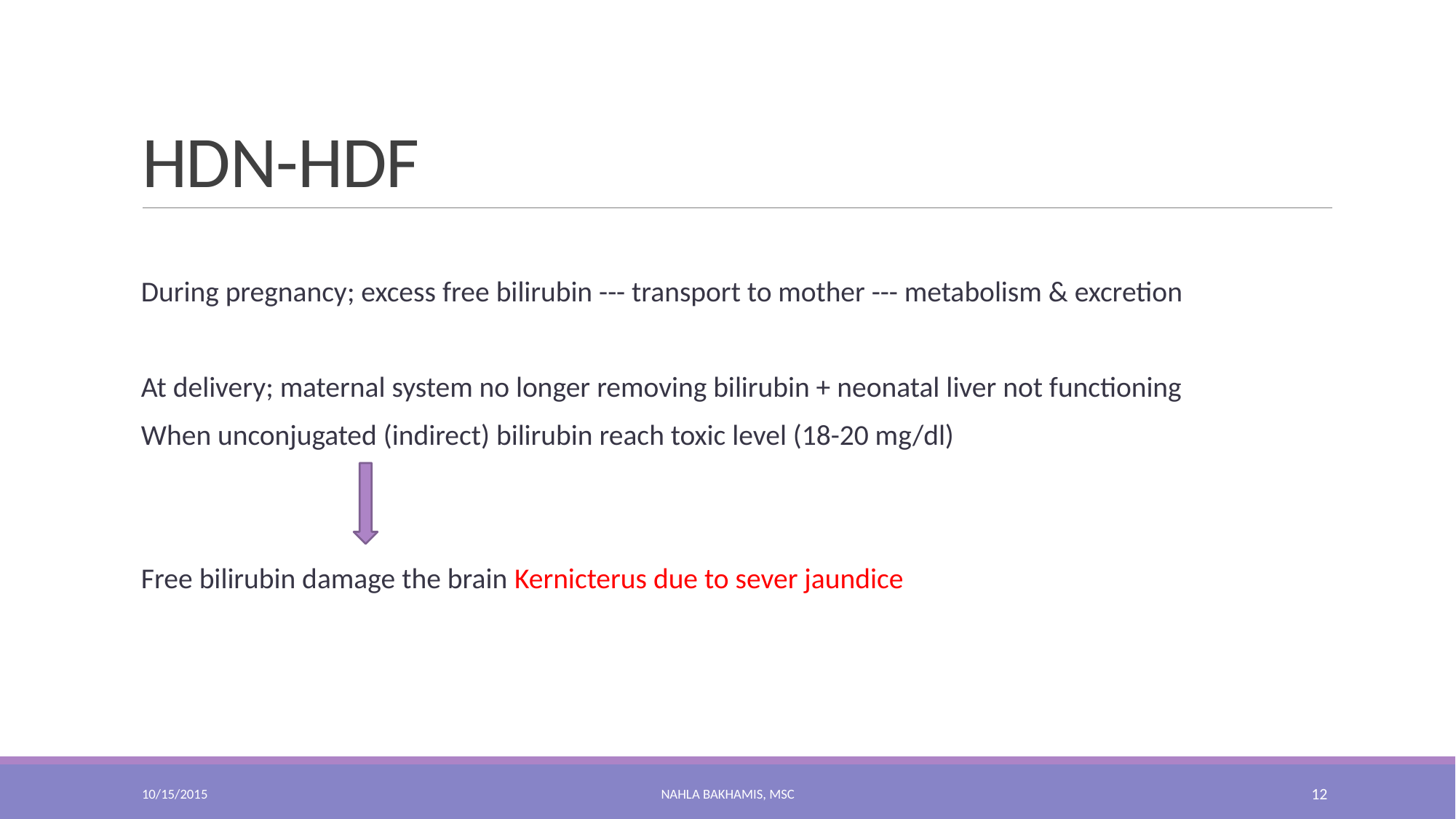

# HDN-HDF

During pregnancy; excess free bilirubin --- transport to mother --- metabolism & excretion

At delivery; maternal system no longer removing bilirubin + neonatal liver not functioning
When unconjugated (indirect) bilirubin reach toxic level (18-20 mg/dl)

Free bilirubin damage the brain Kernicterus due to sever jaundice

10/15/2015
NAHLA BAKHAMIS, MSc
12